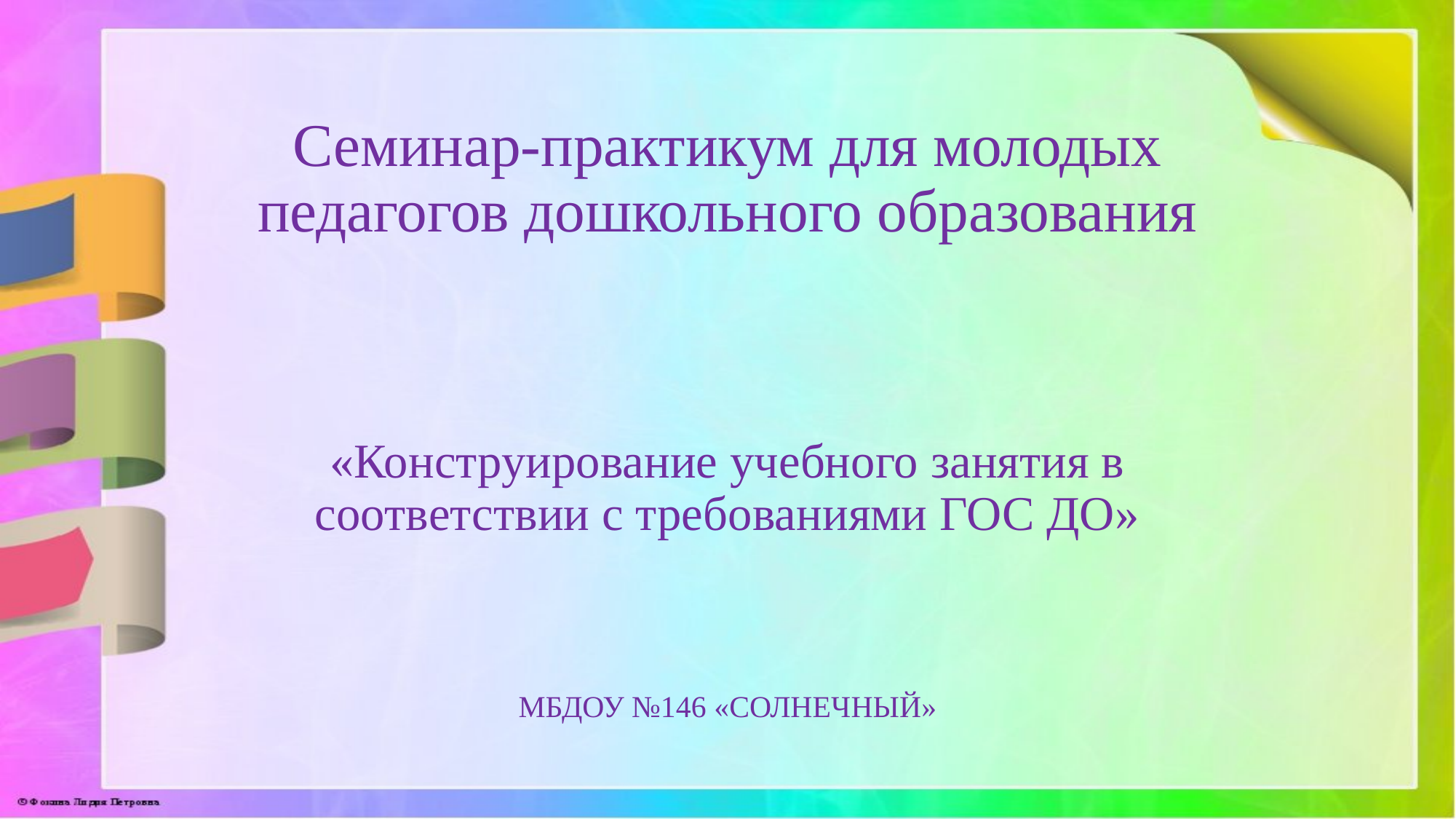

# Семинар-практикум для молодых педагогов дошкольного образования
«Конструирование учебного занятия в соответствии с требованиями ГОС ДО»

МБДОУ №146 «СОЛНЕЧНЫЙ»